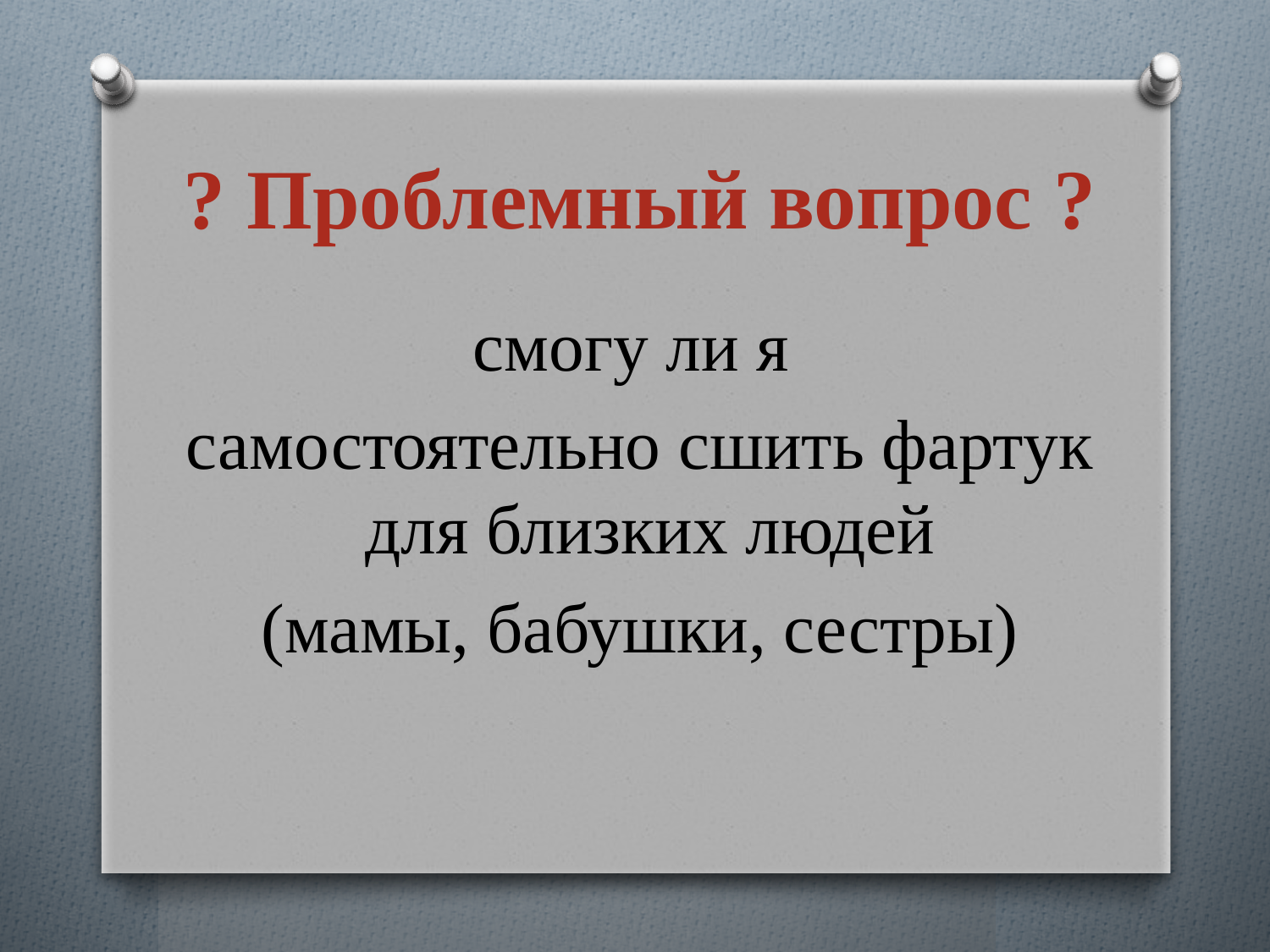

# ? Проблемный вопрос ?
смогу ли я
самостоятельно сшить фартук для близких людей
(мамы, бабушки, сестры)